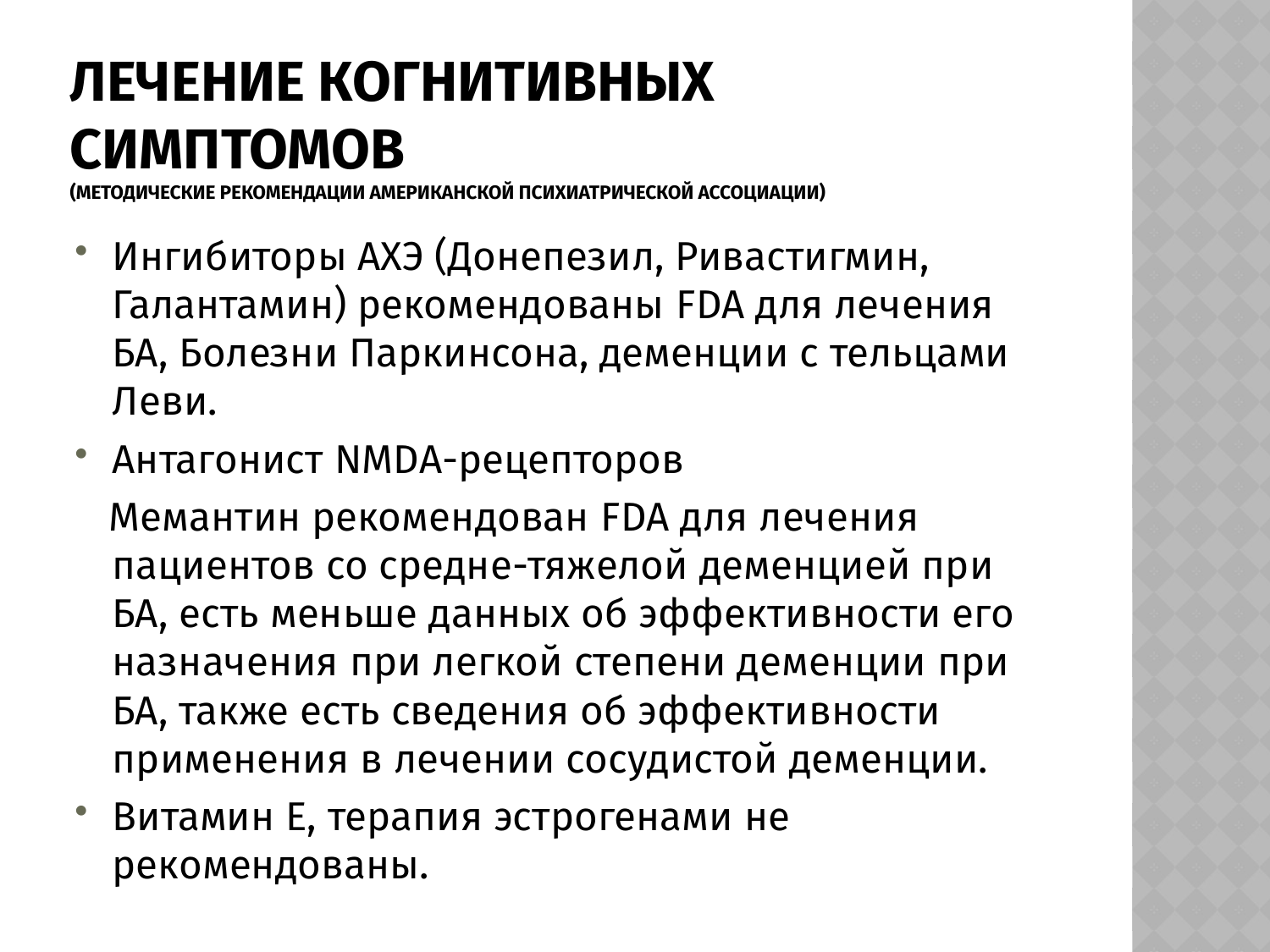

# Лечение когнитивных симптомов (методические рекомендации американской психиатрической ассоциации)
Ингибиторы АХЭ (Донепезил, Ривастигмин, Галантамин) рекомендованы FDA для лечения БА, Болезни Паркинсона, деменции с тельцами Леви.
Антагонист NMDA-рецепторов
   Мемантин рекомендован FDA для лечения пациентов со средне-тяжелой деменцией при БА, есть меньше данных об эффективности его назначения при легкой степени деменции при БА, также есть сведения об эффективности применения в лечении сосудистой деменции.
Витамин Е, терапия эстрогенами не рекомендованы.